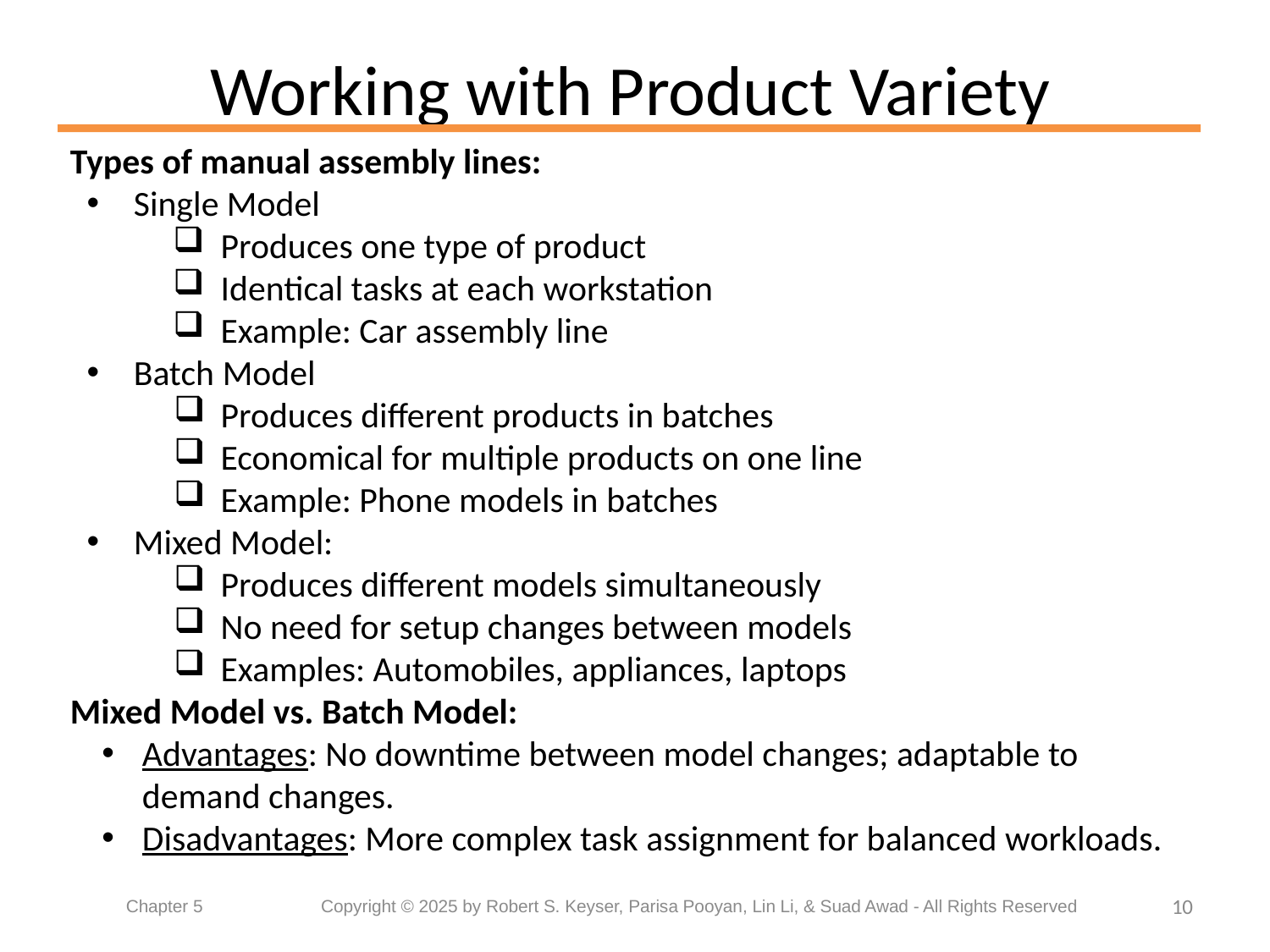

# Working with Product Variety

Types of manual assembly lines:
Single Model
Produces one type of product
Identical tasks at each workstation
Example: Car assembly line
Batch Model
Produces different products in batches
Economical for multiple products on one line
Example: Phone models in batches
Mixed Model:
Produces different models simultaneously
No need for setup changes between models
Examples: Automobiles, appliances, laptops
Mixed Model vs. Batch Model:
Advantages: No downtime between model changes; adaptable to demand changes.
Disadvantages: More complex task assignment for balanced workloads.
10
Chapter 5	              Copyright © 2025 by Robert S. Keyser, Parisa Pooyan, Lin Li, & Suad Awad - All Rights Reserved